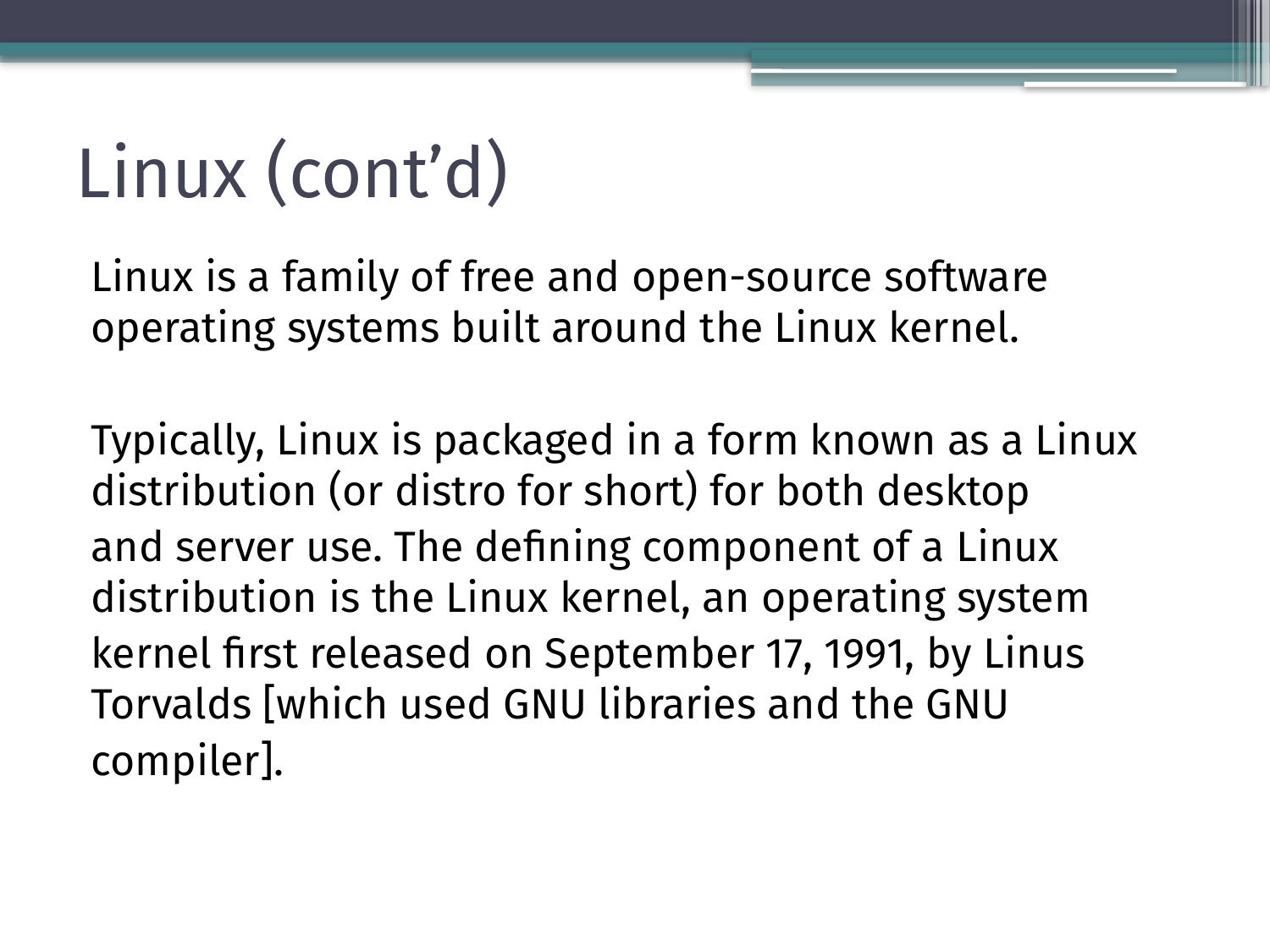

# Linux (cont’d)
Linux is a family of free and open-source software operating systems built around the Linux kernel.

Typically, Linux is packaged in a form known as a Linux distribution (or distro for short) for both desktop
and server use. The defining component of a Linux distribution is the Linux kernel, an operating system
kernel first released on September 17, 1991, by Linus Torvalds [which used GNU libraries and the GNU
compiler].